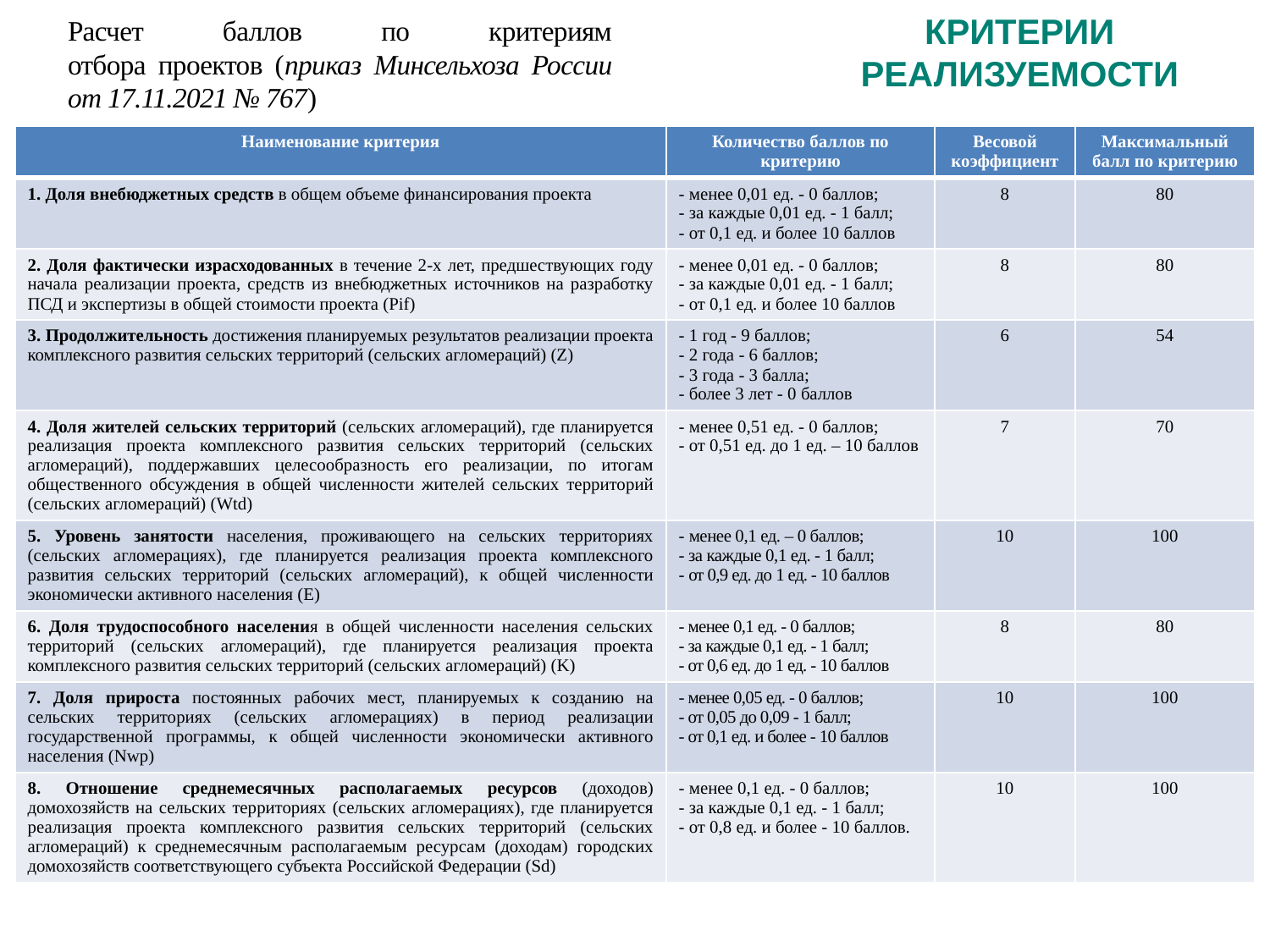

КРИТЕРИИ РЕАЛИЗУЕМОСТИ
# Расчет баллов по критериям отбора проектов (приказ Минсельхоза России от 17.11.2021 № 767)
| Наименование критерия | Количество баллов по критерию | Весовой коэффициент | Максимальный балл по критерию |
| --- | --- | --- | --- |
| 1. Доля внебюджетных средств в общем объеме финансирования проекта | - менее 0,01 ед. - 0 баллов; - за каждые 0,01 ед. - 1 балл; - от 0,1 ед. и более 10 баллов | 8 | 80 |
| 2. Доля фактически израсходованных в течение 2-х лет, предшествующих году начала реализации проекта, средств из внебюджетных источников на разработку ПСД и экспертизы в общей стоимости проекта (Pif) | - менее 0,01 ед. - 0 баллов; - за каждые 0,01 ед. - 1 балл; - от 0,1 ед. и более 10 баллов | 8 | 80 |
| 3. Продолжительность достижения планируемых результатов реализации проекта комплексного развития сельских территорий (сельских агломераций) (Z) | - 1 год - 9 баллов; - 2 года - 6 баллов; - 3 года - 3 балла; - более 3 лет - 0 баллов | 6 | 54 |
| 4. Доля жителей сельских территорий (сельских агломераций), где планируется реализация проекта комплексного развития сельских территорий (сельских агломераций), поддержавших целесообразность его реализации, по итогам общественного обсуждения в общей численности жителей сельских территорий (сельских агломераций) (Wtd) | - менее 0,51 ед. - 0 баллов; - от 0,51 ед. до 1 ед. – 10 баллов | 7 | 70 |
| 5. Уровень занятости населения, проживающего на сельских территориях (сельских агломерациях), где планируется реализация проекта комплексного развития сельских территорий (сельских агломераций), к общей численности экономически активного населения (E) | - менее 0,1 ед. – 0 баллов; - за каждые 0,1 ед. - 1 балл; - от 0,9 ед. до 1 ед. - 10 баллов | 10 | 100 |
| 6. Доля трудоспособного населения в общей численности населения сельских территорий (сельских агломераций), где планируется реализация проекта комплексного развития сельских территорий (сельских агломераций) (K) | - менее 0,1 ед. - 0 баллов; - за каждые 0,1 ед. - 1 балл; - от 0,6 ед. до 1 ед. - 10 баллов | 8 | 80 |
| 7. Доля прироста постоянных рабочих мест, планируемых к созданию на сельских территориях (сельских агломерациях) в период реализации государственной программы, к общей численности экономически активного населения (Nwp) | - менее 0,05 ед. - 0 баллов; - от 0,05 до 0,09 - 1 балл; - от 0,1 ед. и более - 10 баллов | 10 | 100 |
| 8. Отношение среднемесячных располагаемых ресурсов (доходов) домохозяйств на сельских территориях (сельских агломерациях), где планируется реализация проекта комплексного развития сельских территорий (сельских агломераций) к среднемесячным располагаемым ресурсам (доходам) городских домохозяйств соответствующего субъекта Российской Федерации (Sd) | - менее 0,1 ед. - 0 баллов; - за каждые 0,1 ед. - 1 балл; - от 0,8 ед. и более - 10 баллов. | 10 | 100 |